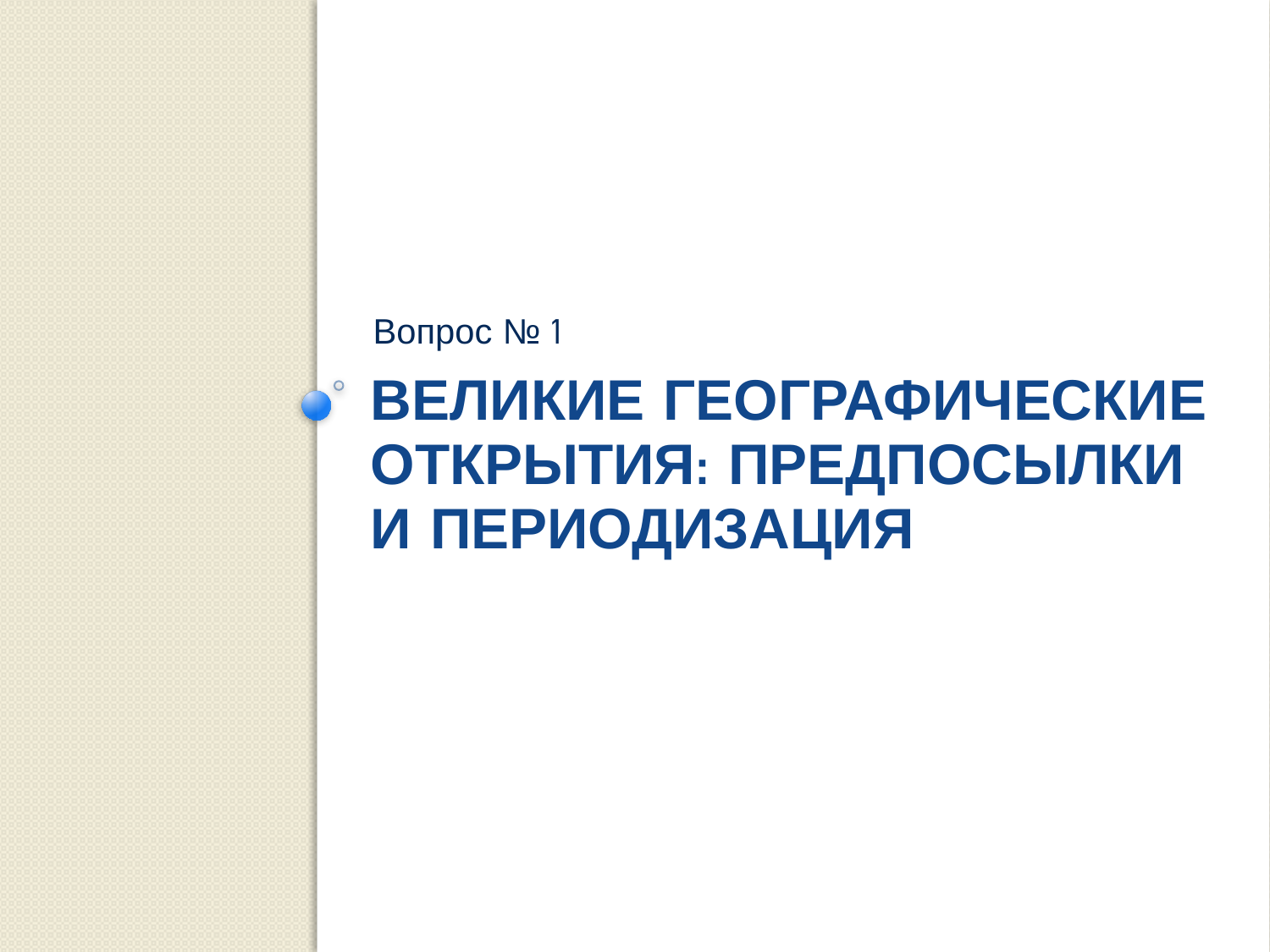

Вопрос № 1
# Великие географические открытия: предпосылки и периодизация